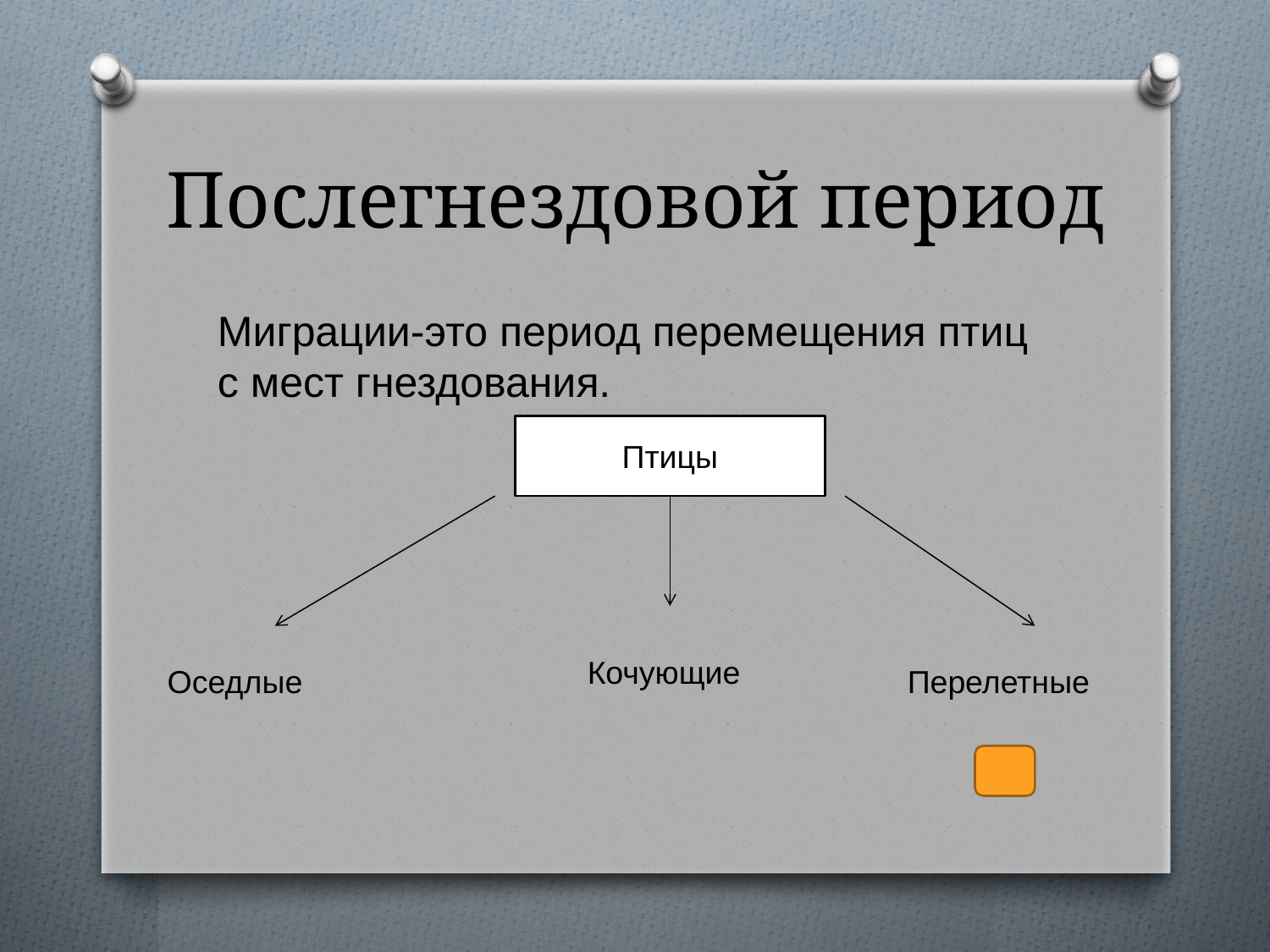

# Послегнездовой период
Миграции-это период перемещения птиц с мест гнездования.

Птицы
Кочующие
Оседлые
Перелетные